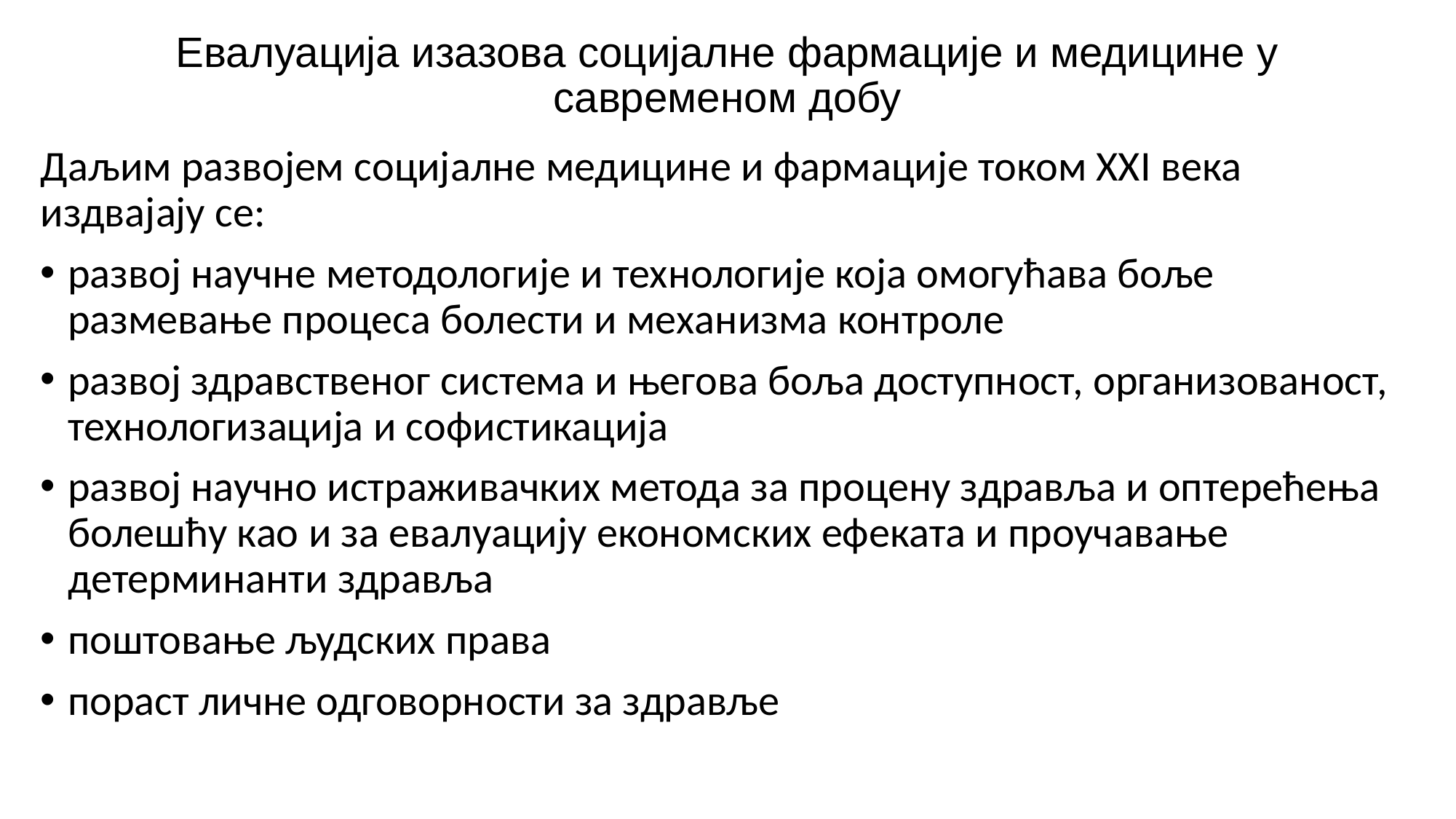

# Евалуација изазова социјалне фармације и медицине у савременом добу
Даљим развојем социјалне медицине и фармације током XXI века издвајају се:
развој научне методологије и технологије која омогућава боље размевање процеса болести и механизма контроле
развој здравственог система и његова боља доступност, организованост, технологизација и софистикација
развој научно истраживачких метода за процену здравља и оптерећења болешћу као и за евалуацију економских ефеката и проучавање детерминанти здравља
поштовање људских права
пораст личне одговорности за здравље